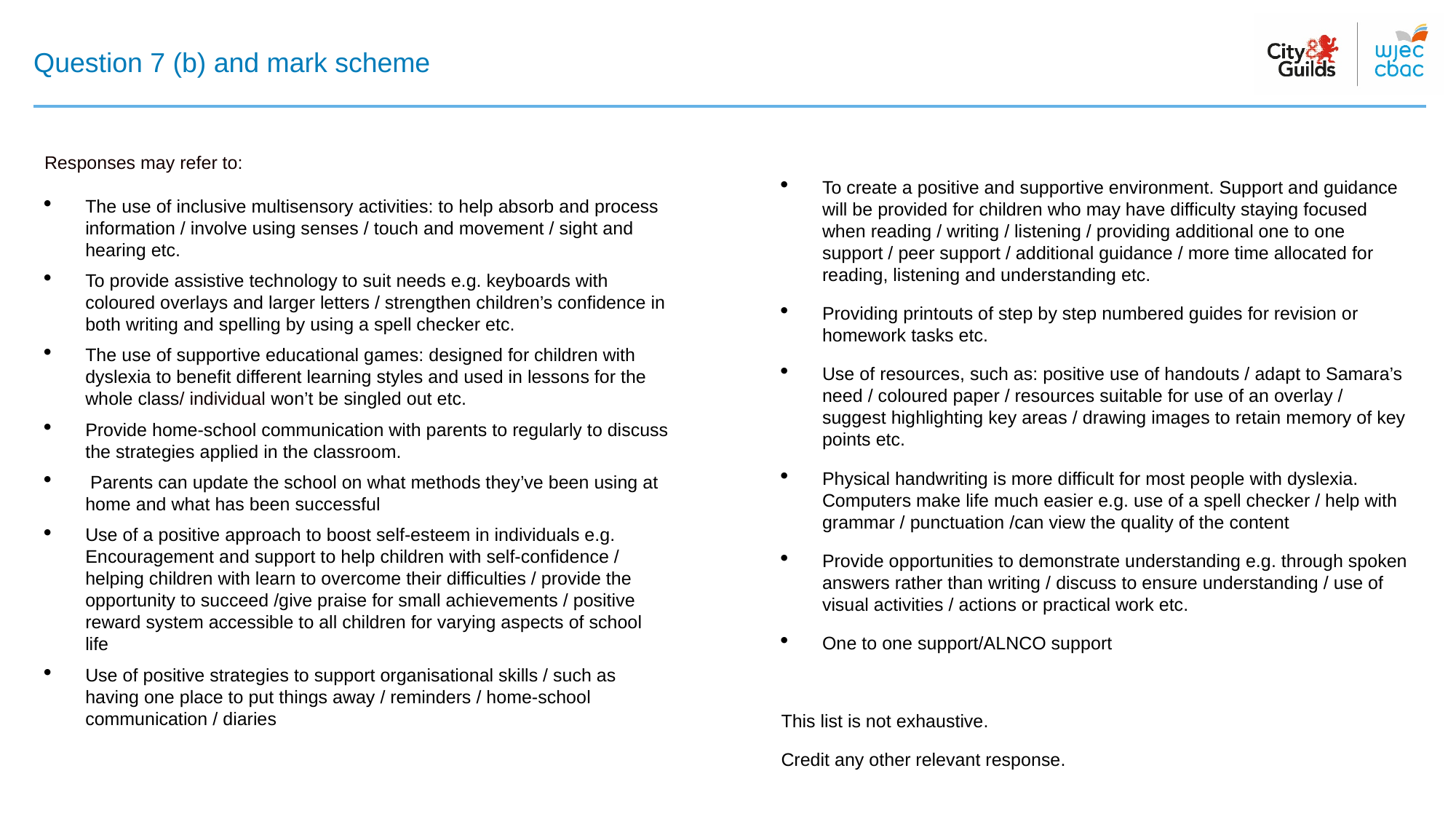

# Question 7 (b) and mark scheme
Responses may refer to:

The use of inclusive multisensory activities: to help absorb and process information / involve using senses / touch and movement / sight and hearing etc.
To provide assistive technology to suit needs e.g. keyboards with coloured overlays and larger letters / strengthen children’s confidence in both writing and spelling by using a spell checker etc.
The use of supportive educational games: designed for children with dyslexia to benefit different learning styles and used in lessons for the whole class/ individual won’t be singled out etc.
Provide home-school communication with parents to regularly to discuss the strategies applied in the classroom.
 Parents can update the school on what methods they’ve been using at home and what has been successful
Use of a positive approach to boost self-esteem in individuals e.g. Encouragement and support to help children with self-confidence / helping children with learn to overcome their difficulties / provide the opportunity to succeed /give praise for small achievements / positive reward system accessible to all children for varying aspects of school life
Use of positive strategies to support organisational skills / such as having one place to put things away / reminders / home-school communication / diaries
To create a positive and supportive environment. Support and guidance will be provided for children who may have difficulty staying focused when reading / writing / listening / providing additional one to one support / peer support / additional guidance / more time allocated for reading, listening and understanding etc.
Providing printouts of step by step numbered guides for revision or homework tasks etc.
Use of resources, such as: positive use of handouts / adapt to Samara’s need / coloured paper / resources suitable for use of an overlay / suggest highlighting key areas / drawing images to retain memory of key points etc.
Physical handwriting is more difficult for most people with dyslexia. Computers make life much easier e.g. use of a spell checker / help with grammar / punctuation /can view the quality of the content
Provide opportunities to demonstrate understanding e.g. through spoken answers rather than writing / discuss to ensure understanding / use of visual activities / actions or practical work etc.
One to one support/ALNCO support

This list is not exhaustive.
Credit any other relevant response.